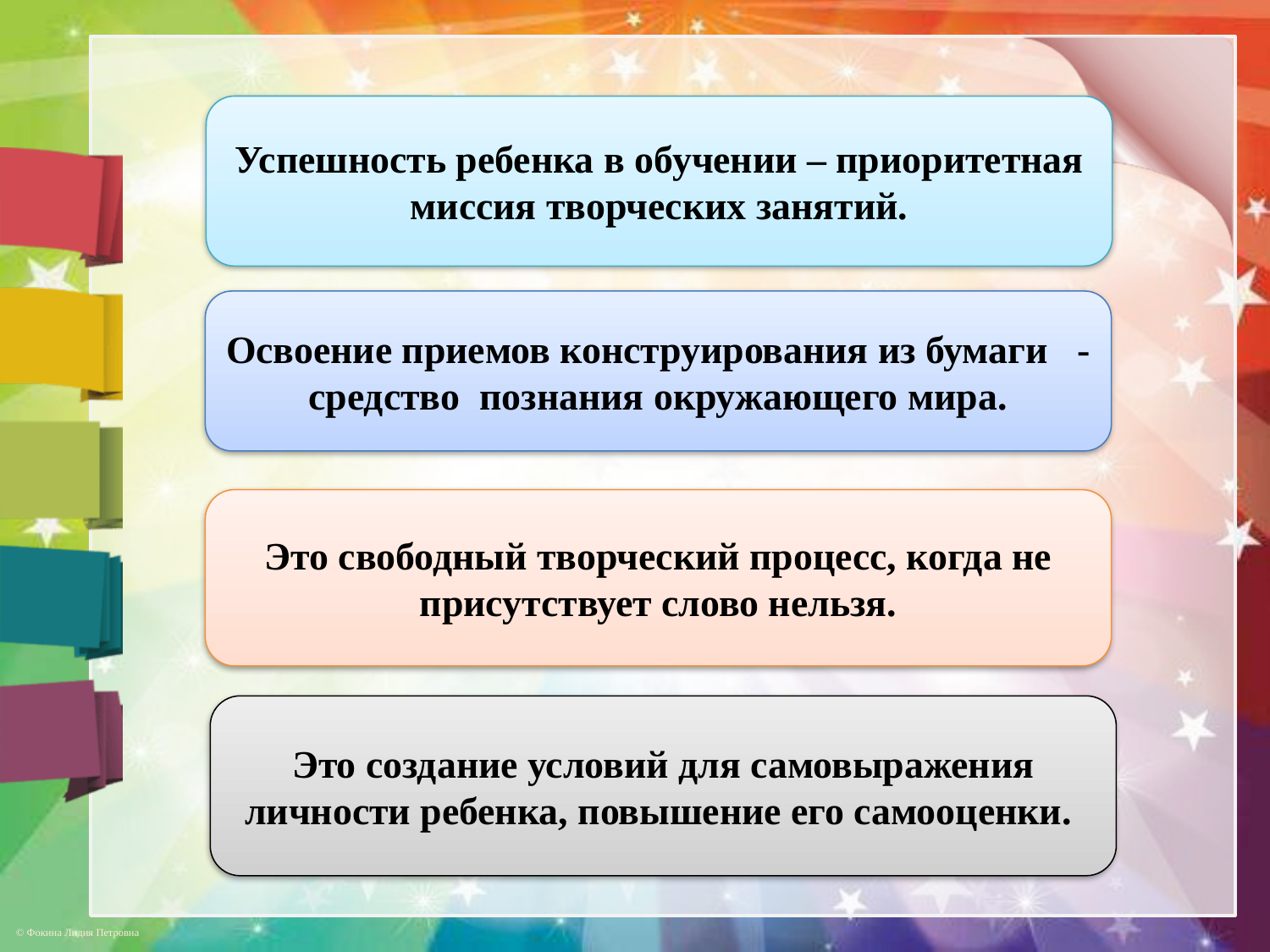

Успешность ребенка в обучении – приоритетная миссия творческих занятий.
Освоение приемов конструирования из бумаги   -средство  познания окружающего мира.
Это свободный творческий процесс, когда не присутствует слово нельзя.
Это создание условий для самовыражения личности ребенка, повышение его самооценки.